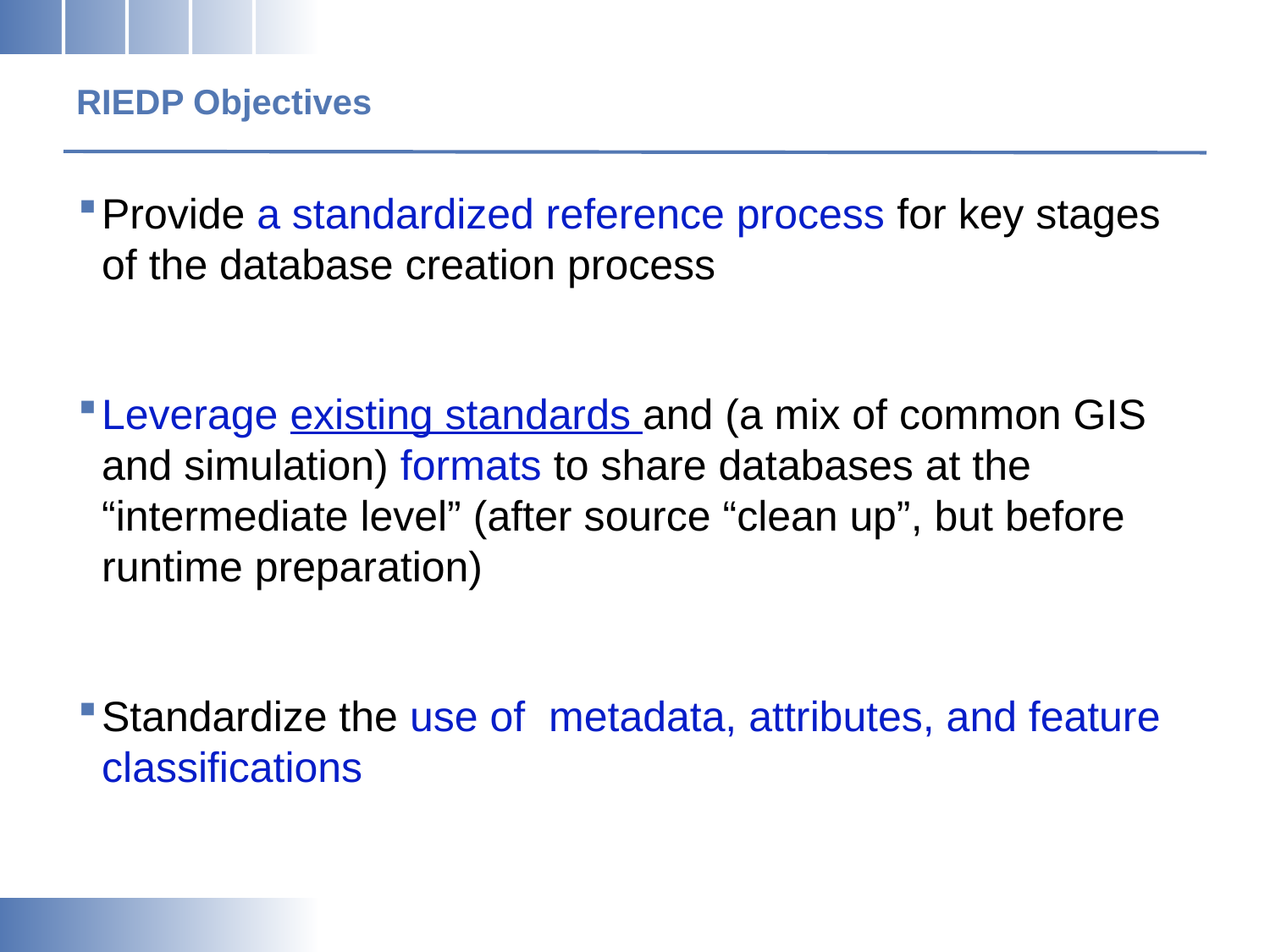

# RIEDP Objectives
Provide a standardized reference process for key stages of the database creation process

Leverage existing standards and (a mix of common GIS and simulation) formats to share databases at the “intermediate level” (after source “clean up”, but before runtime preparation)

Standardize the use of  metadata, attributes, and feature classifications

30